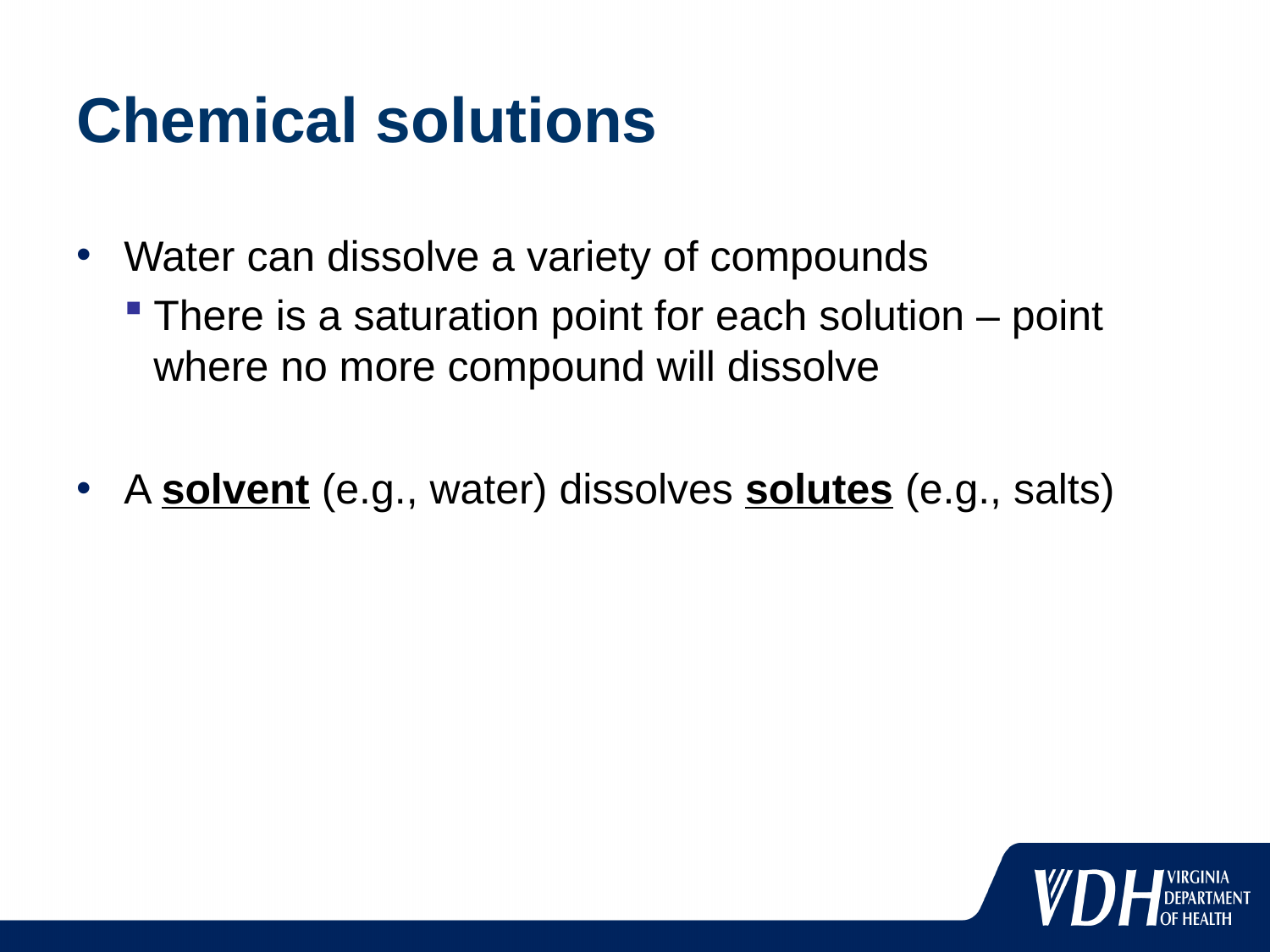

# Chemical solutions
Water can dissolve a variety of compounds
There is a saturation point for each solution – point where no more compound will dissolve

A solvent (e.g., water) dissolves solutes (e.g., salts)